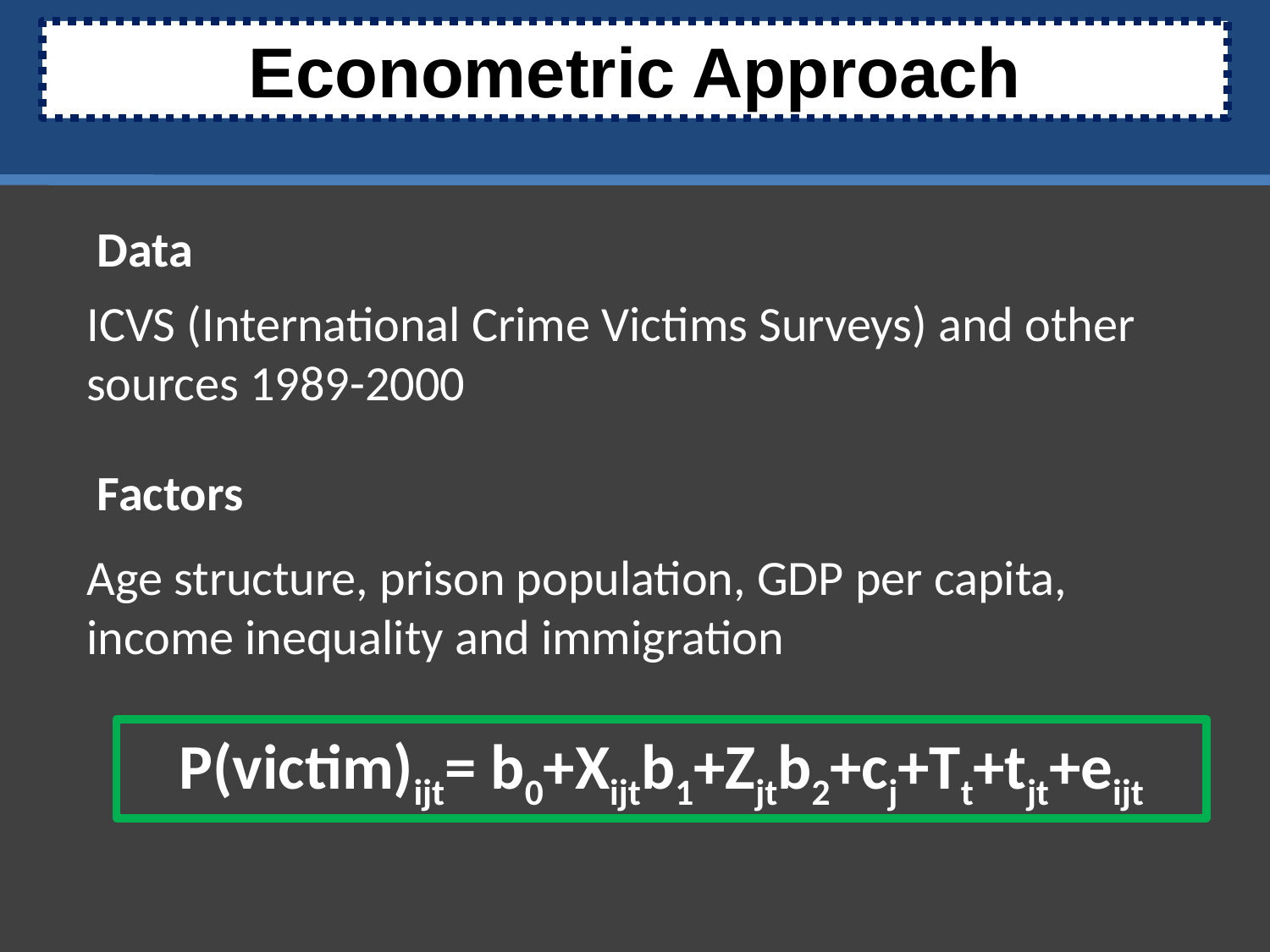

Econometric Approach
Data
ICVS (International Crime Victims Surveys) and other sources 1989-2000
Factors
Age structure, prison population, GDP per capita, income inequality and immigration
P(victim)ijt= b0+Xijtb1+Zjtb2+cj+Tt+tjt+eijt